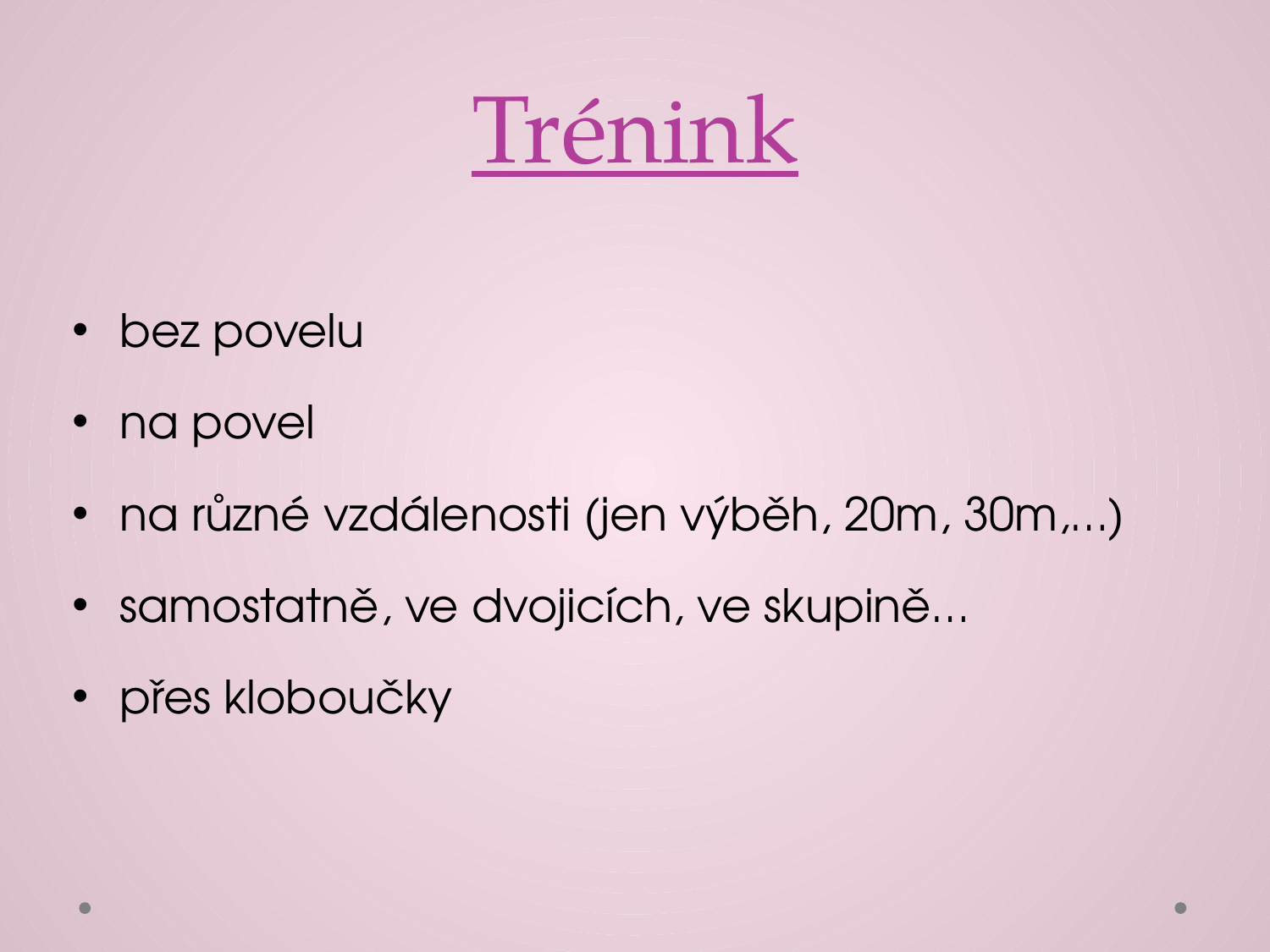

# Trénink
bez povelu
na povel
na různé vzdálenosti (jen výběh, 20m, 30m,…)
samostatně, ve dvojicích, ve skupině…
přes kloboučky